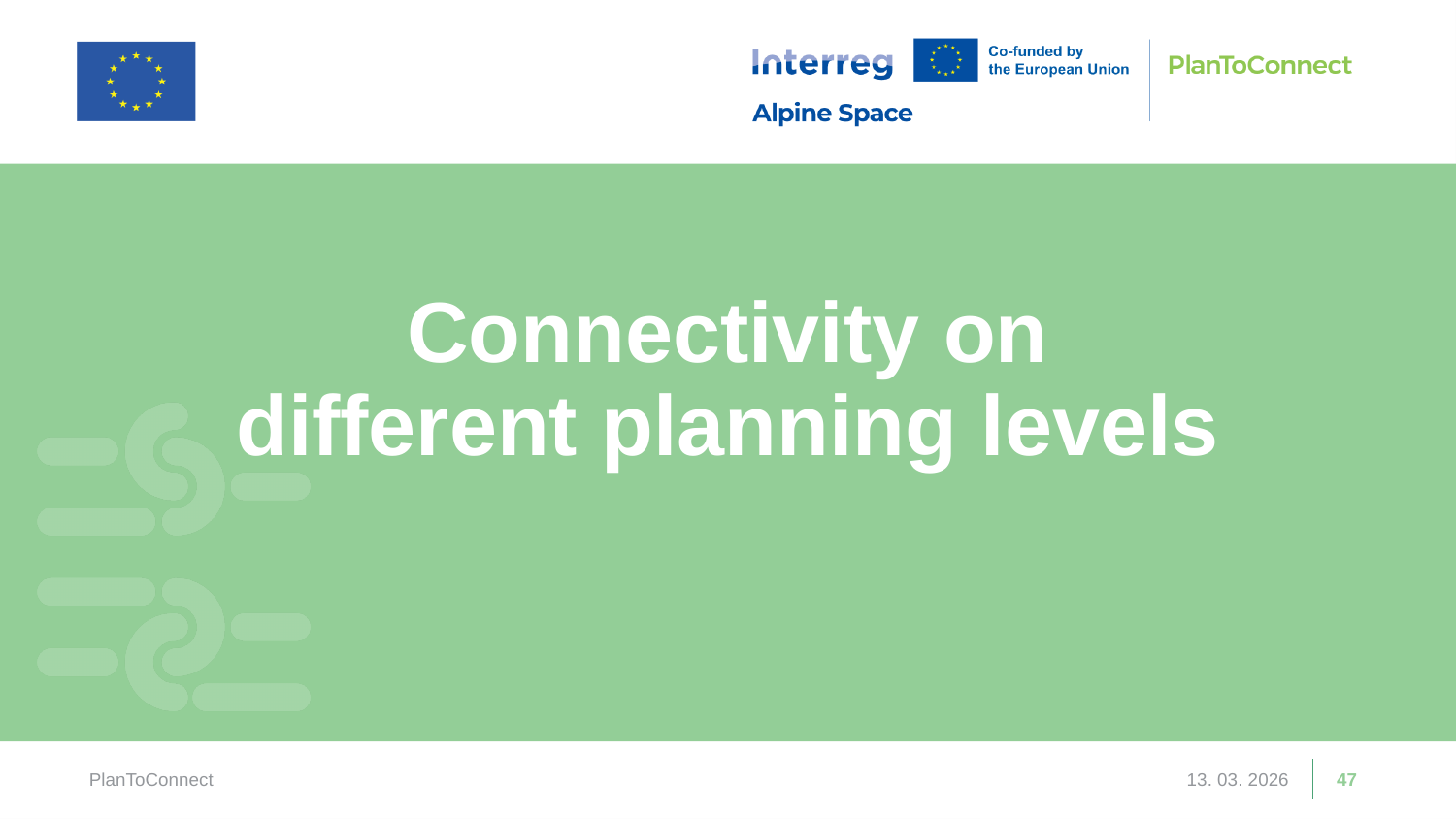

Connectivity on different planning levels
PlanToConnect
13. 03. 2026
47